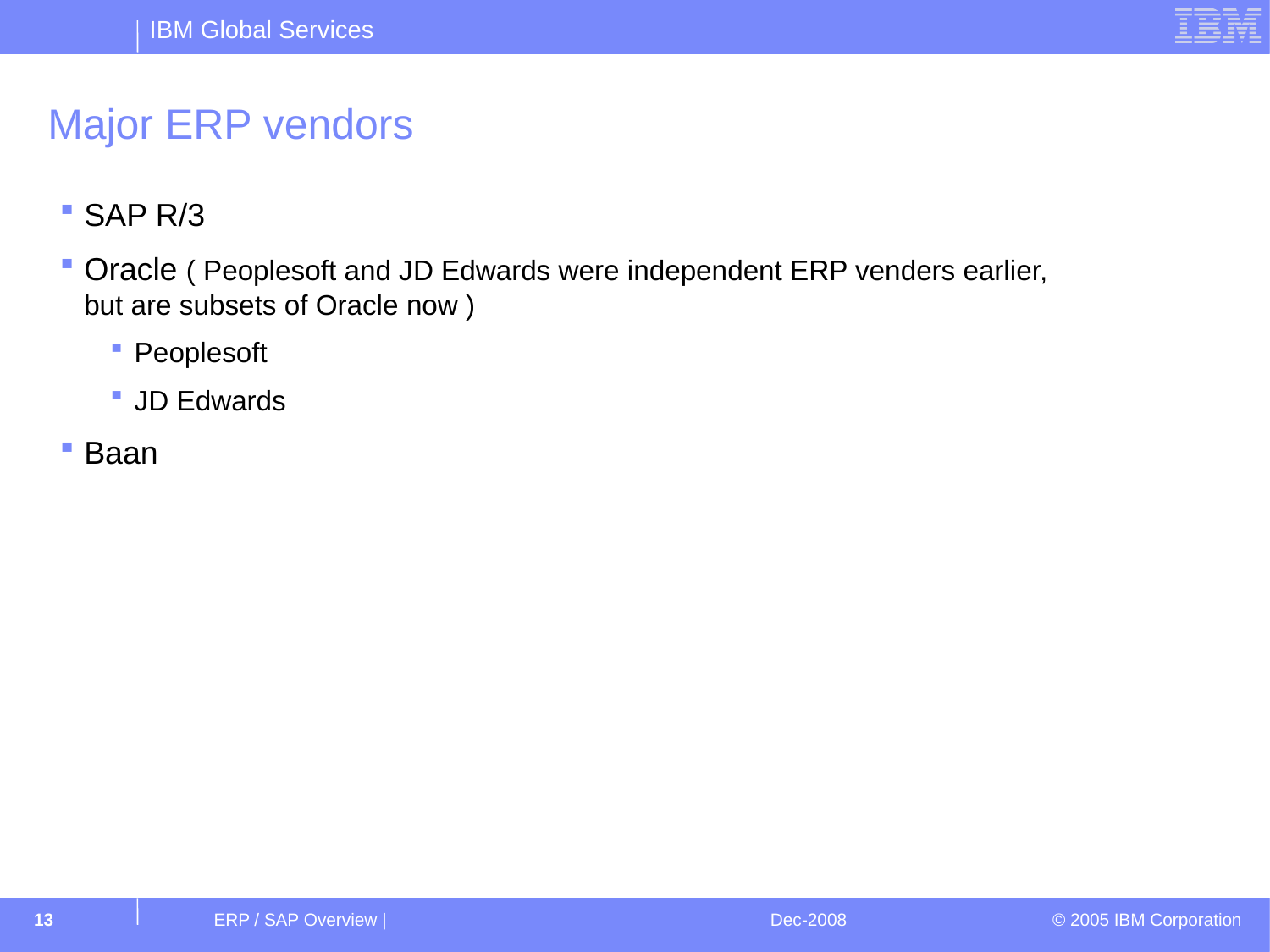

# Major ERP vendors
SAP R/3
Oracle ( Peoplesoft and JD Edwards were independent ERP venders earlier, but are subsets of Oracle now )
Peoplesoft
JD Edwards
Baan
13
ERP / SAP Overview |
Dec-2008